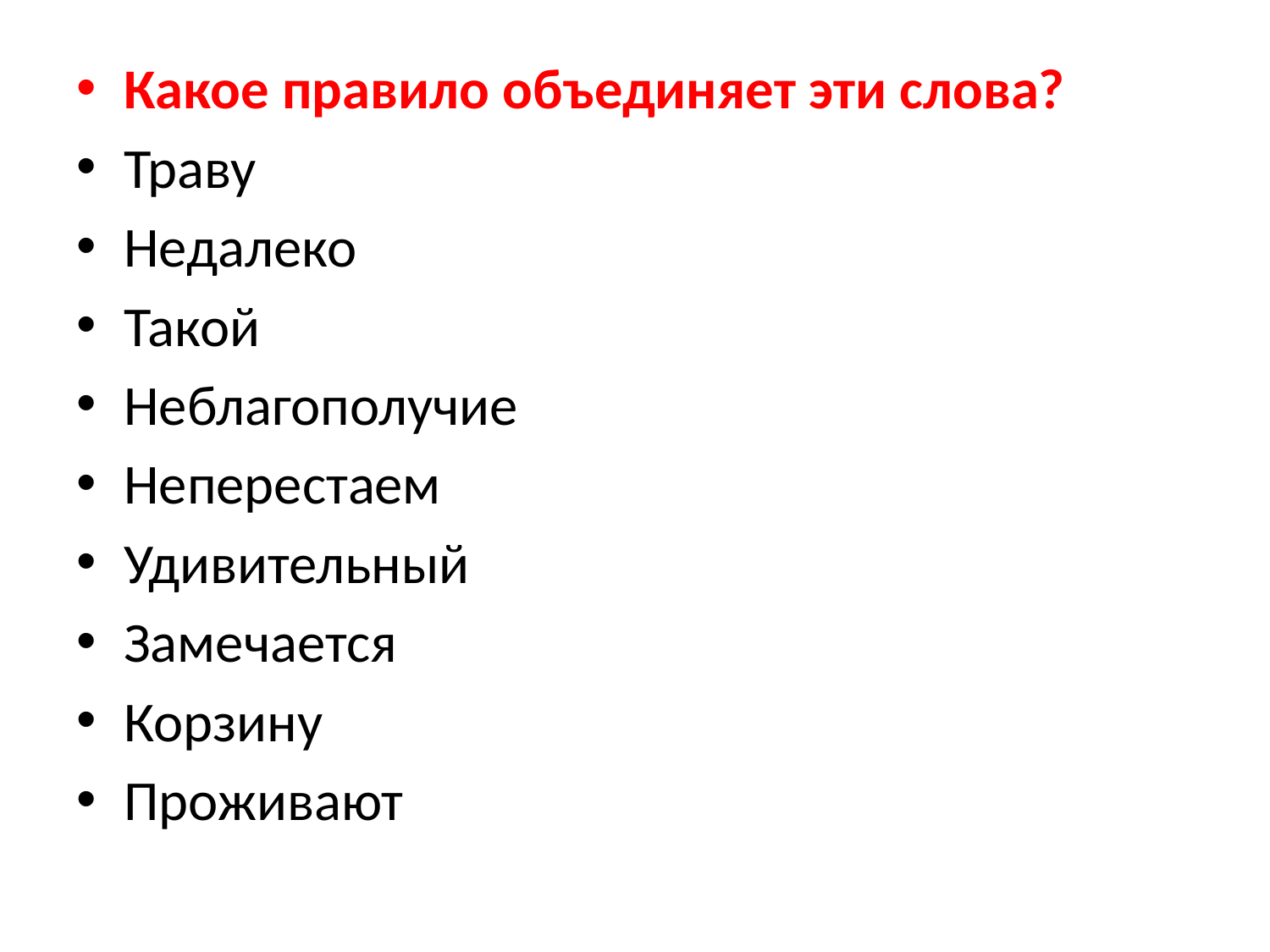

Какое правило объединяет эти слова?
Траву
Недалеко
Такой
Неблагополучие
Неперестаем
Удивительный
Замечается
Корзину
Проживают